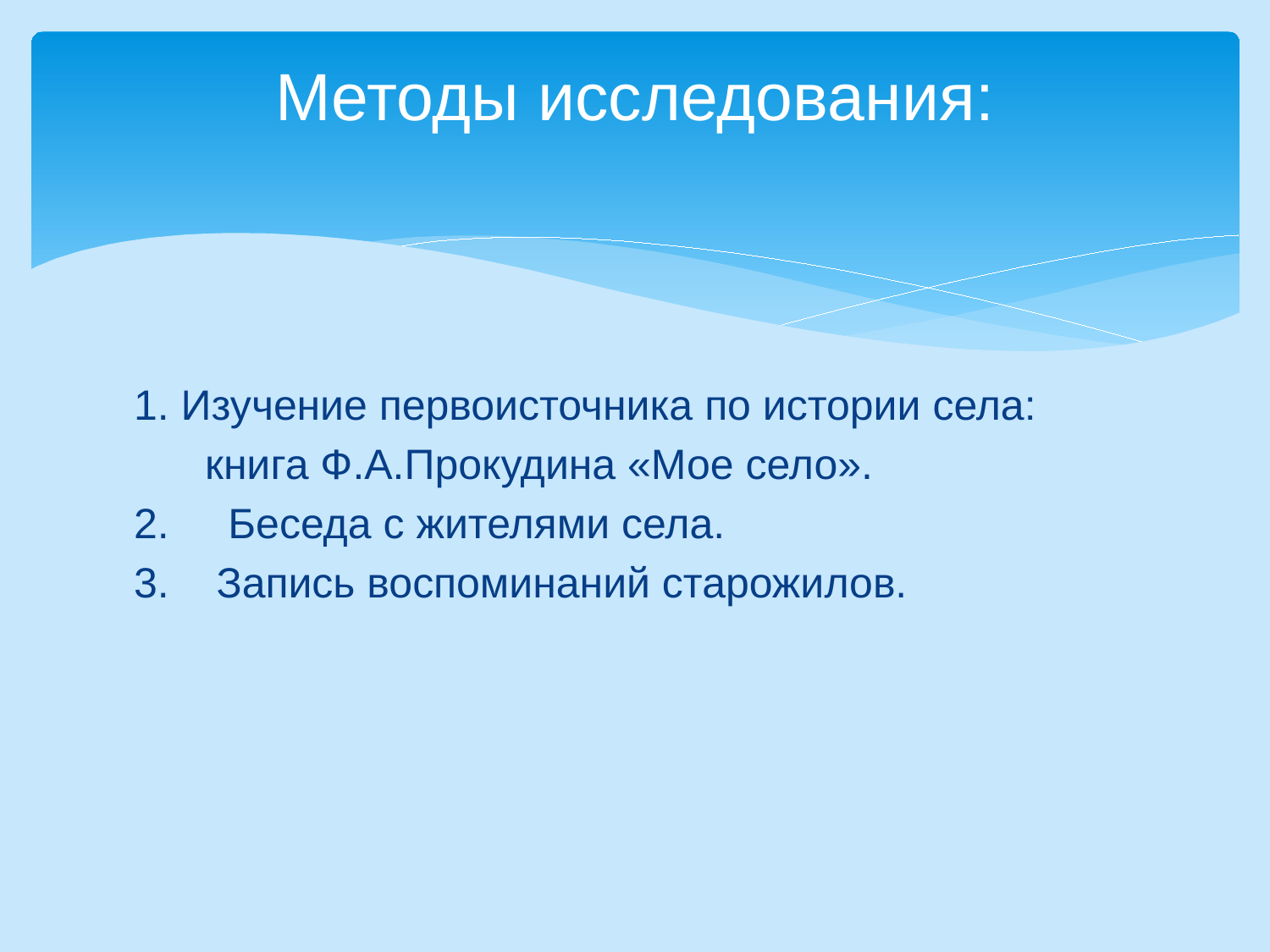

# Методы исследования:
1. Изучение первоисточника по истории села:
      книга Ф.А.Прокудина «Мое село».
2.     Беседа с жителями села.
3.    Запись воспоминаний старожилов.